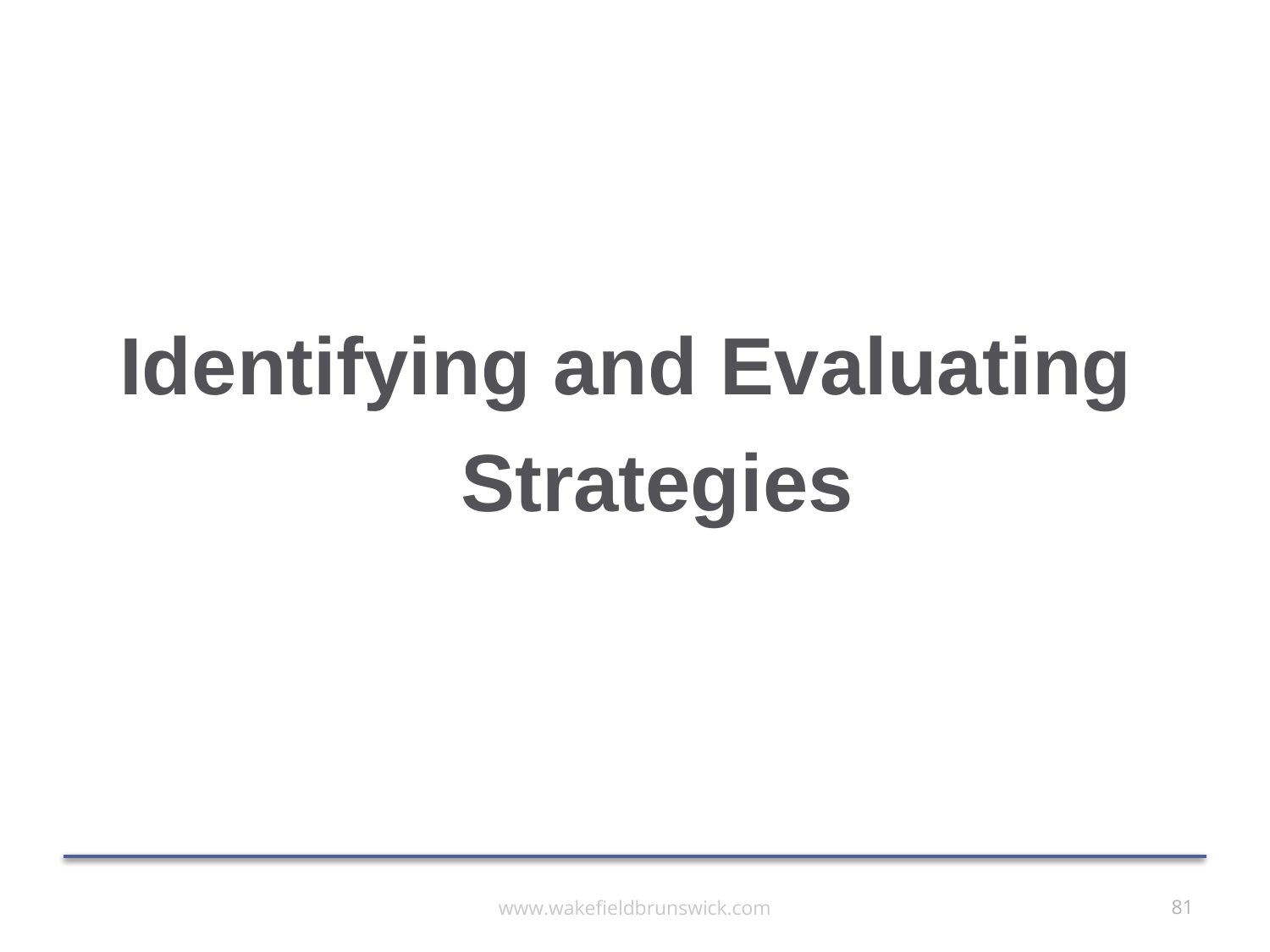

# Identifying and Evaluating Strategies
www.wakefieldbrunswick.com
81